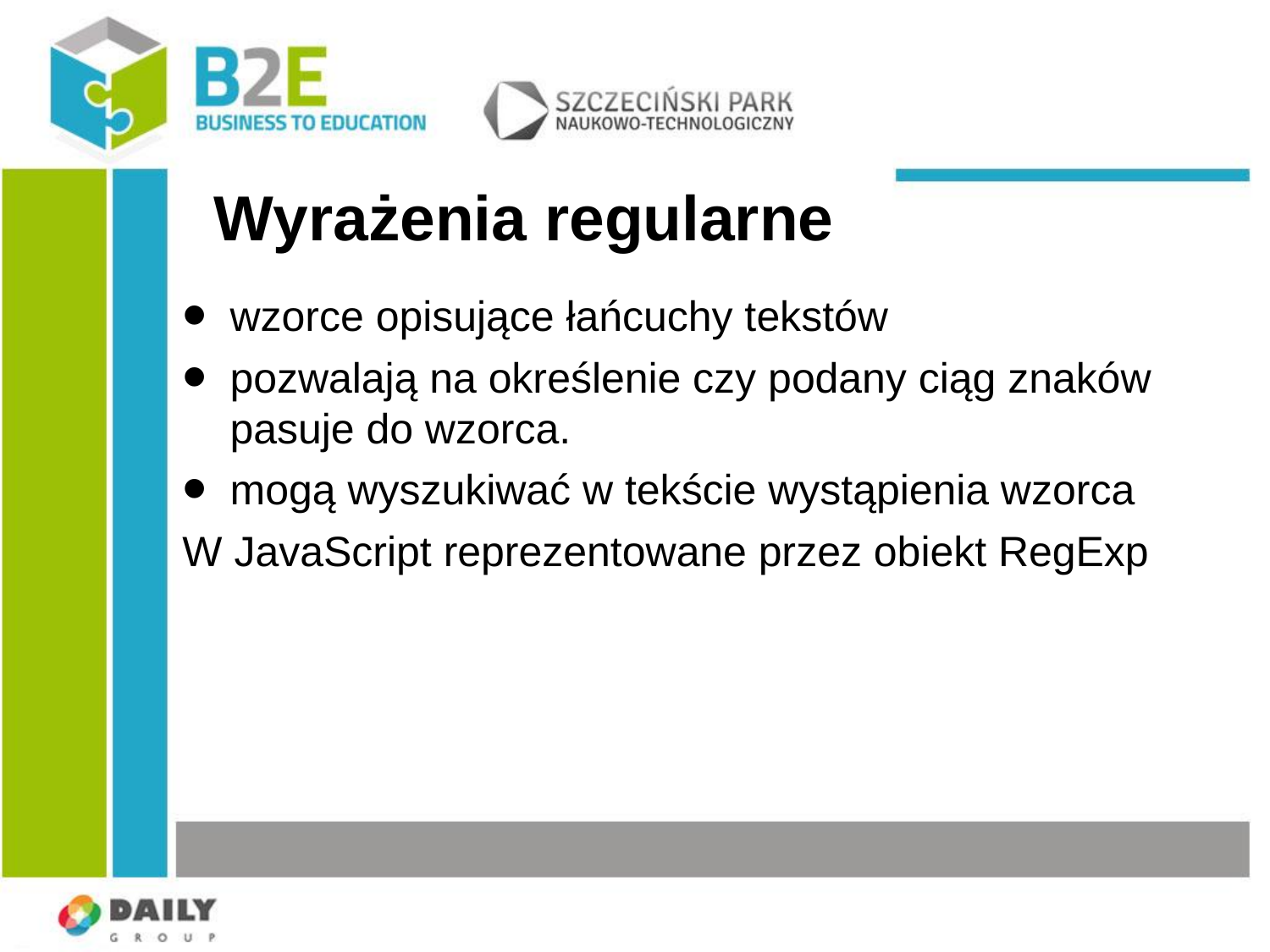

Wyrażenia regularne
wzorce opisujące łańcuchy tekstów
pozwalają na określenie czy podany ciąg znaków pasuje do wzorca.
mogą wyszukiwać w tekście wystąpienia wzorca
W JavaScript reprezentowane przez obiekt RegExp